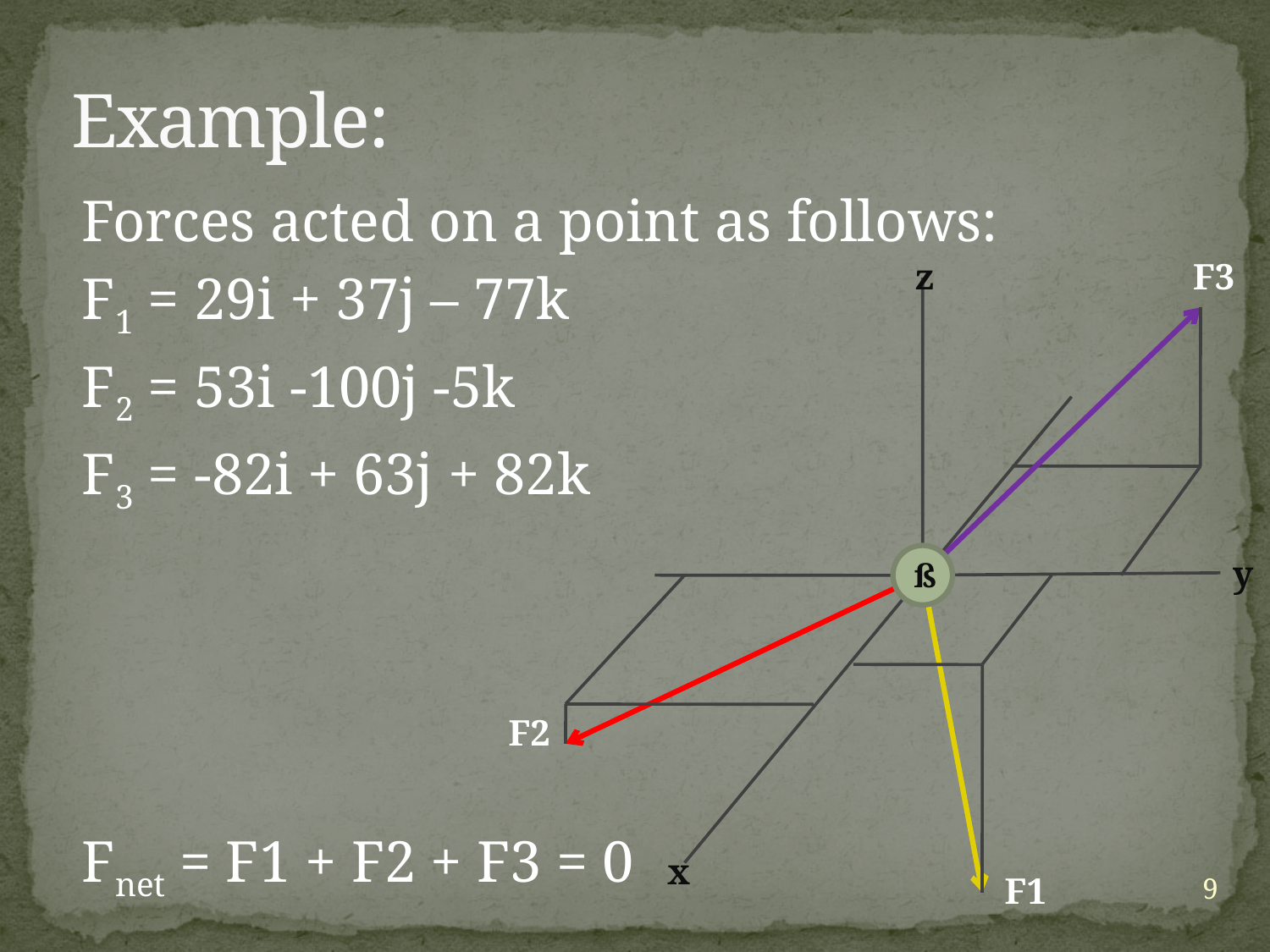

# Example:
Forces acted on a point as follows:
F1 = 29i + 37j – 77k
F2 = 53i -100j -5k
F3 = -82i + 63j + 82k

Fnet = F1 + F2 + F3 = 0

z
F3
ß
y
F2
x
9
F1